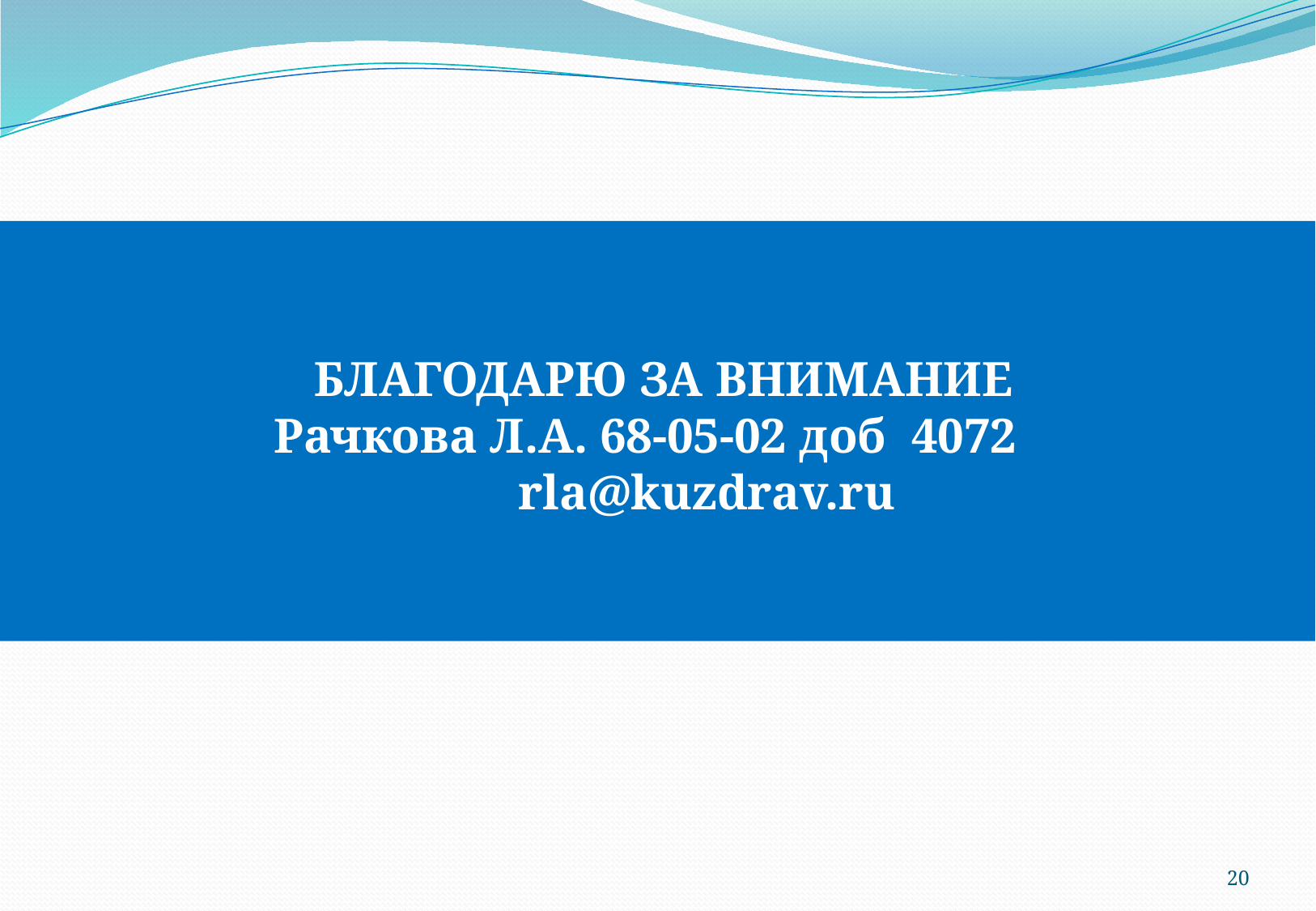

# БЛАГОДАРЮ ЗА ВНИМАНИЕ Рачкова Л.А. 68-05-02 доб  4072 rla@kuzdrav.ru
20